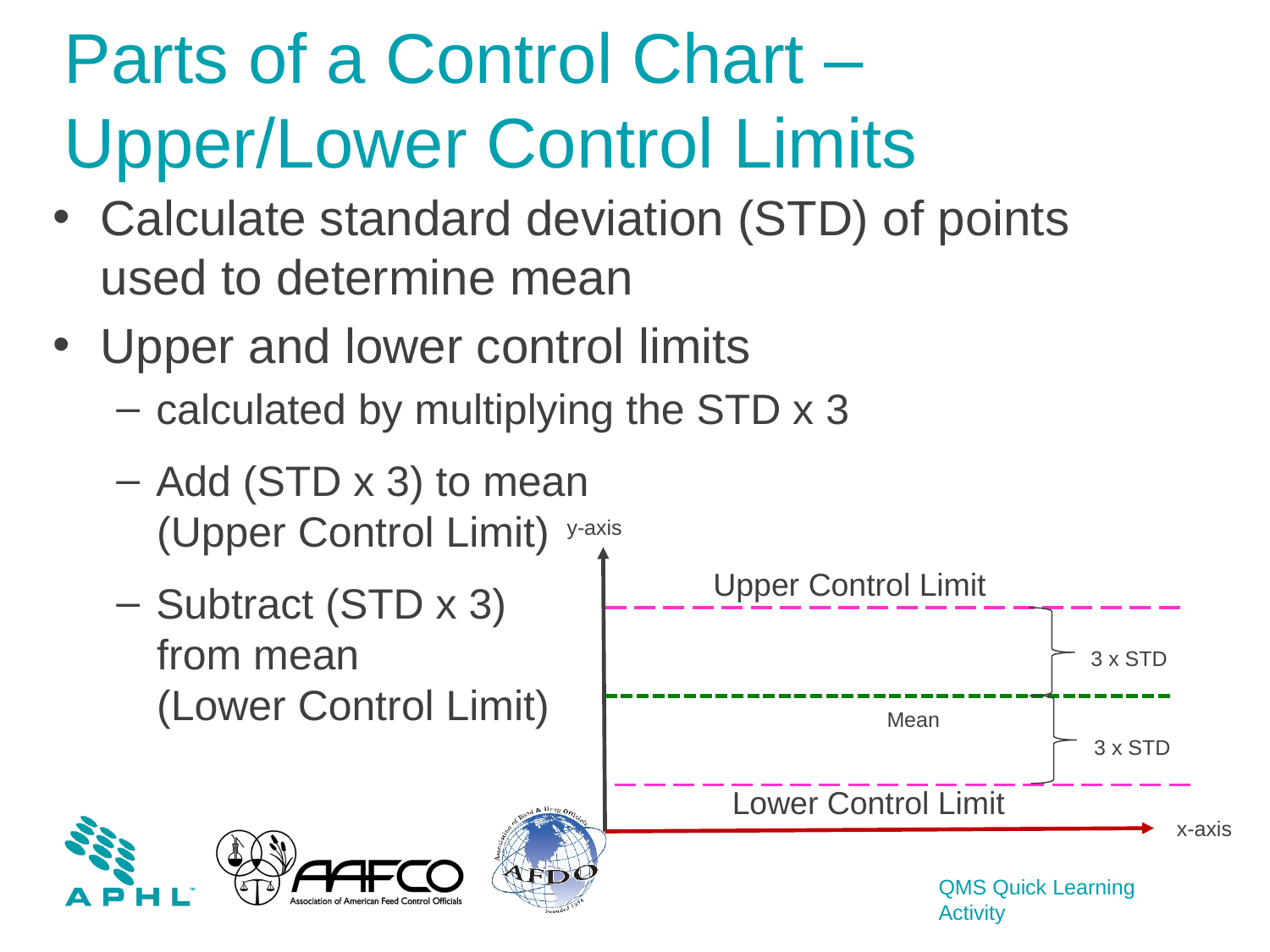

# Parts of a Control Chart – Upper/Lower Control Limits
Calculate standard deviation (STD) of points used to determine mean
Upper and lower control limits
calculated by multiplying the STD x 3
Add (STD x 3) to mean
(Upper Control Limit)
Subtract (STD x 3)
from mean
(Lower Control Limit)
y-axis

3 x STD

Mean
3 x STD
x-axis
Upper Control Limit
Lower Control Limit